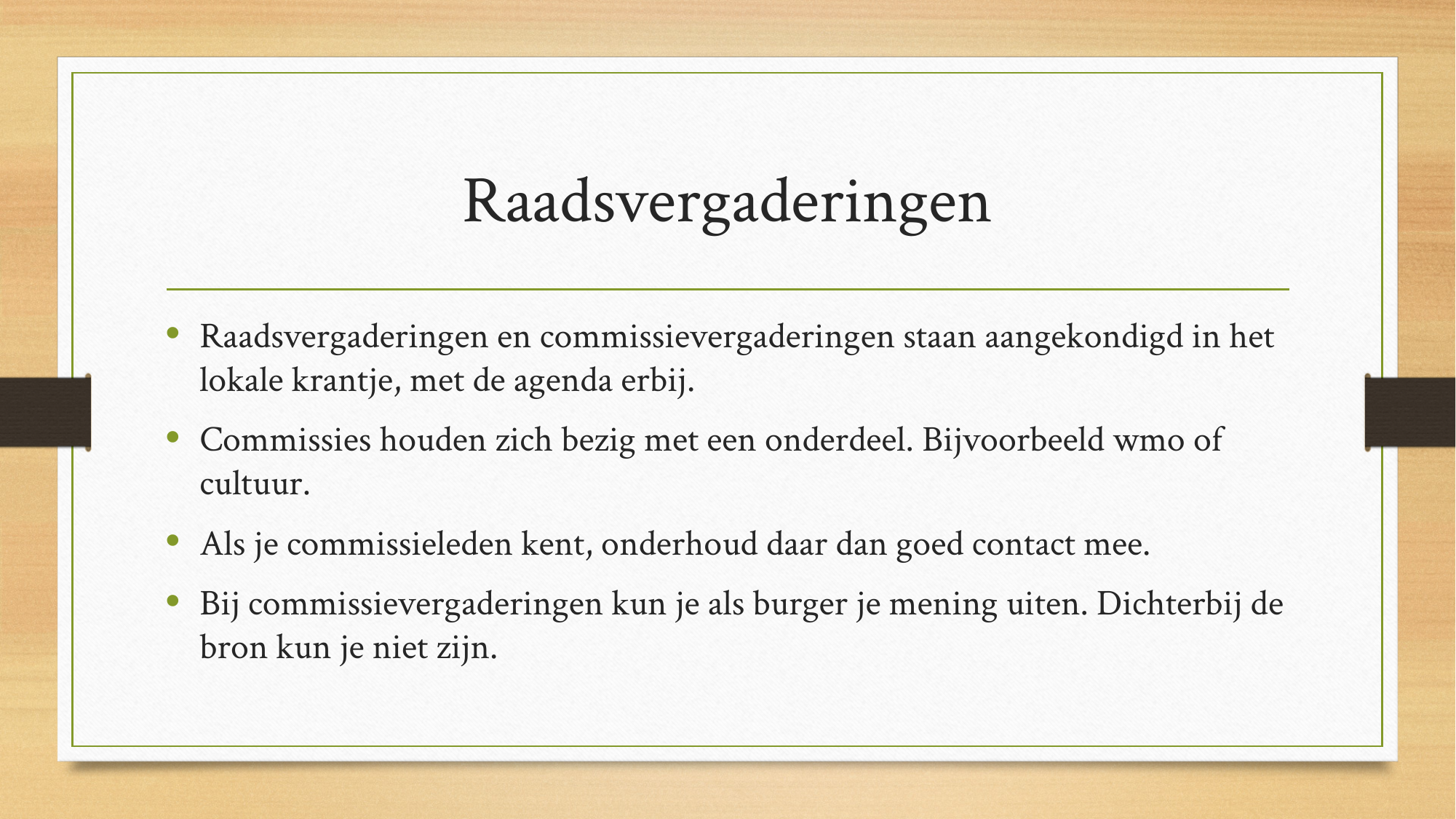

# Raadsvergaderingen
Raadsvergaderingen en commissievergaderingen staan aangekondigd in het lokale krantje, met de agenda erbij.
Commissies houden zich bezig met een onderdeel. Bijvoorbeeld wmo of cultuur.
Als je commissieleden kent, onderhoud daar dan goed contact mee.
Bij commissievergaderingen kun je als burger je mening uiten. Dichterbij de bron kun je niet zijn.